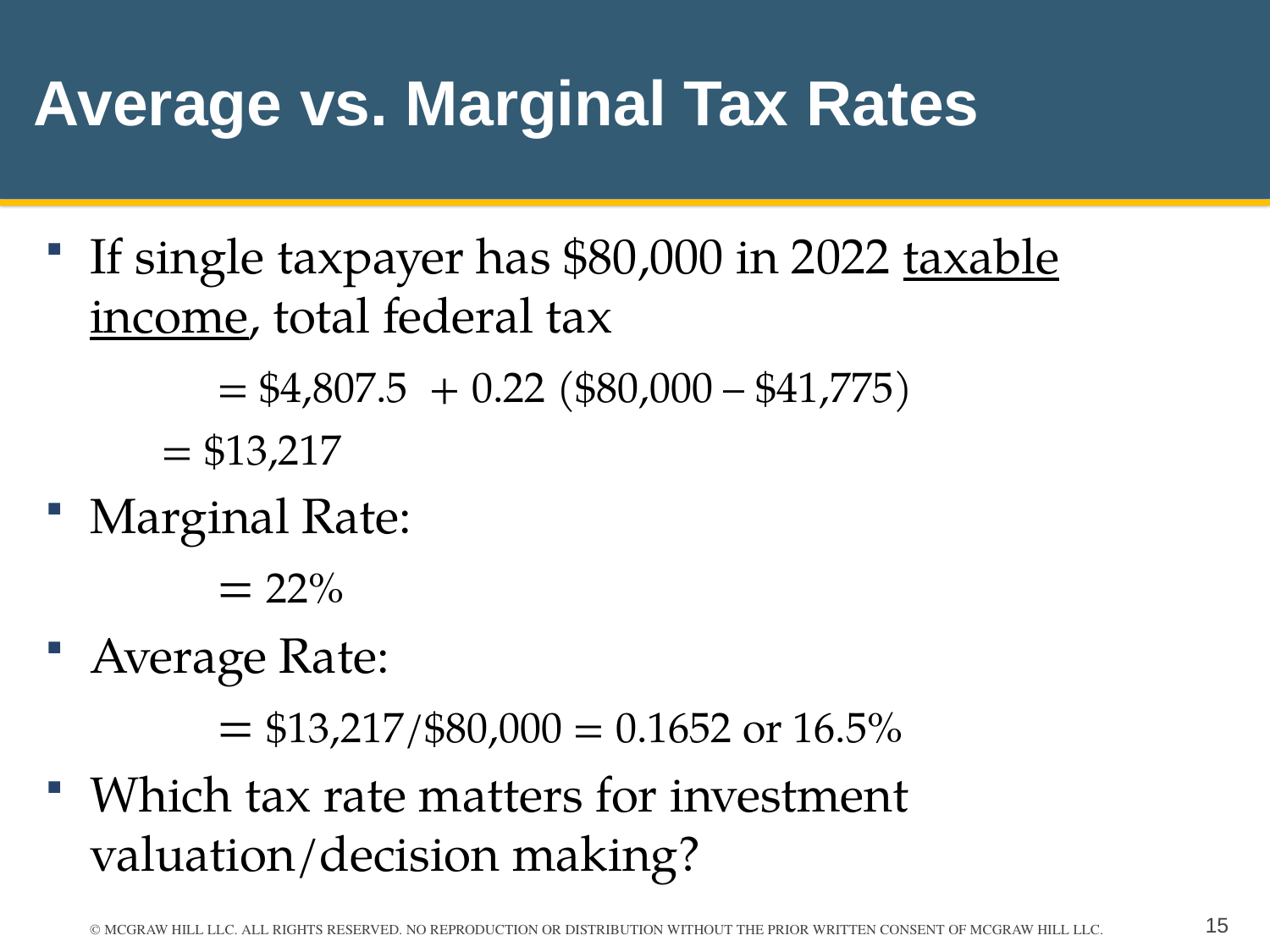

# Average vs. Marginal Tax Rates
If single taxpayer has $80,000 in 2022 taxable income, total federal tax
		= $4,807.5  + 0.22 ($80,000 – $41,775)
           = $13,217
Marginal Rate:
		= 22%
Average Rate:
		= $13,217/$80,000 = 0.1652 or 16.5%
Which tax rate matters for investment valuation/decision making?
© MCGRAW HILL LLC. ALL RIGHTS RESERVED. NO REPRODUCTION OR DISTRIBUTION WITHOUT THE PRIOR WRITTEN CONSENT OF MCGRAW HILL LLC.
15